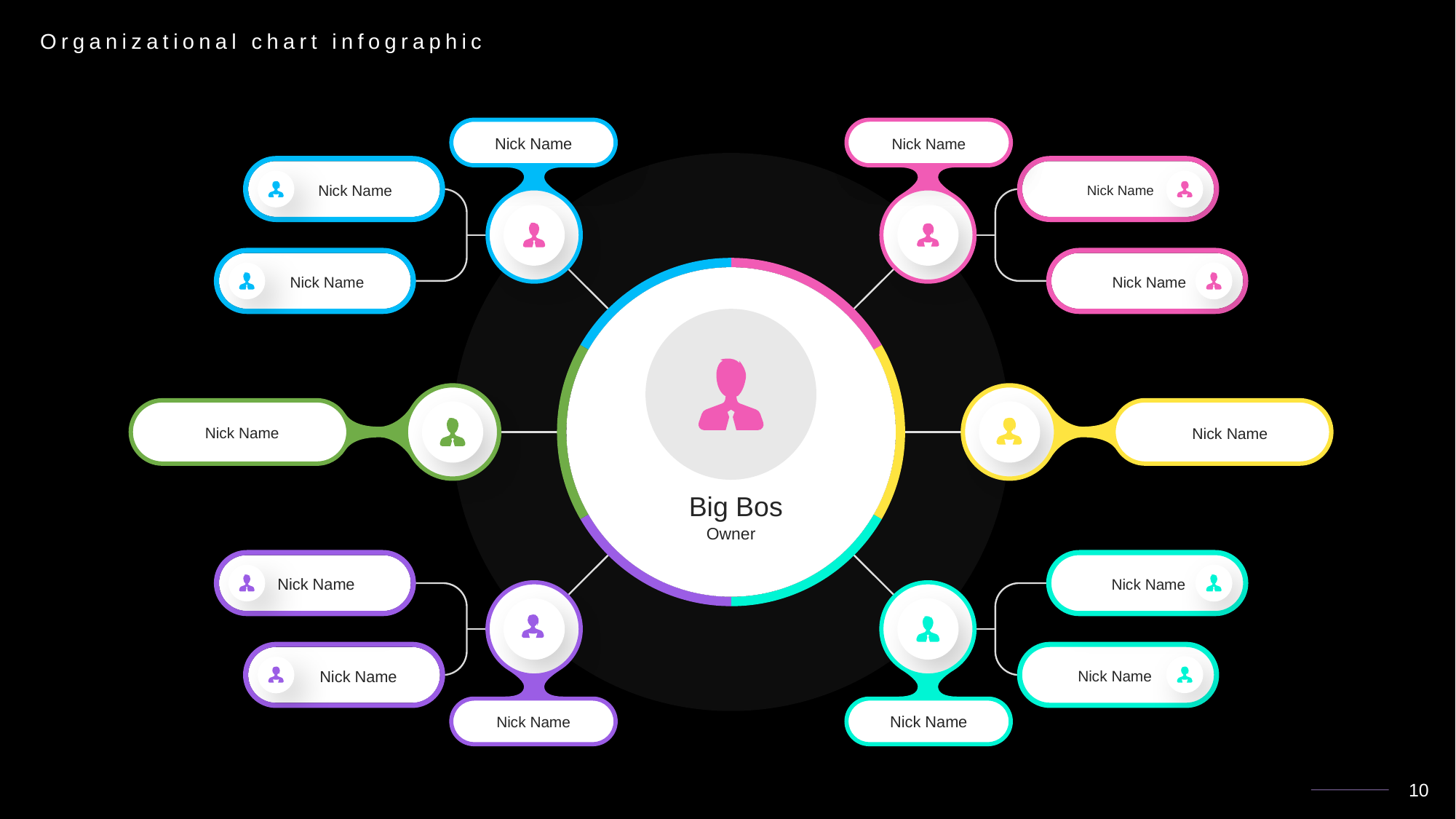

Nick Name
Nick Name

Nick Name
Nick Name

Nick Name
Nick Name

Nick Name
Nick Name

Big Bos

Owner

Nick Name
Nick Name

Nick Name
Nick Name

Nick Name
Nick Name